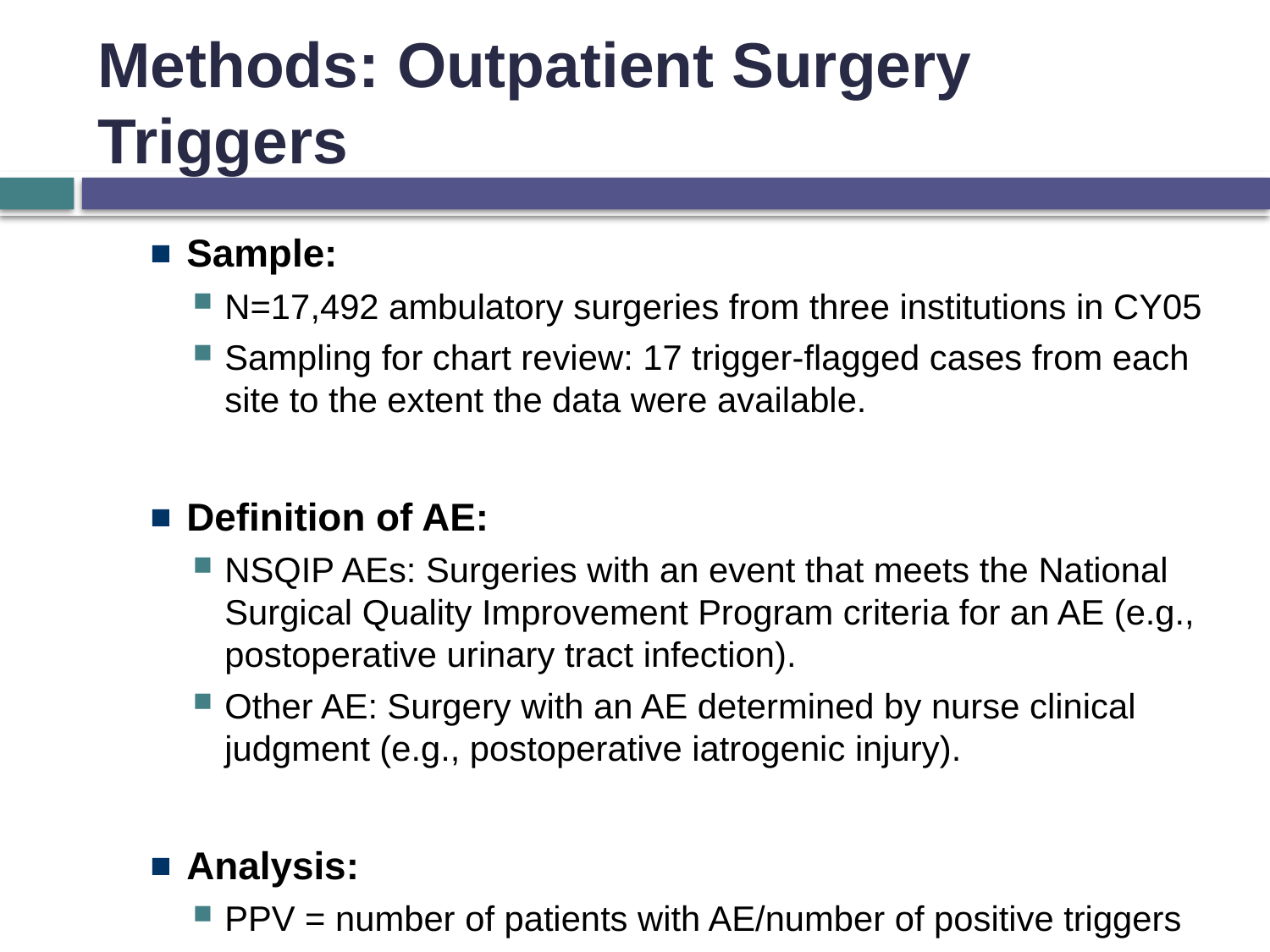

# Methods: Outpatient Surgery Triggers
Sample:
N=17,492 ambulatory surgeries from three institutions in CY05
Sampling for chart review: 17 trigger-flagged cases from each site to the extent the data were available.

Definition of AE:
NSQIP AEs: Surgeries with an event that meets the National Surgical Quality Improvement Program criteria for an AE (e.g., postoperative urinary tract infection).
Other AE: Surgery with an AE determined by nurse clinical judgment (e.g., postoperative iatrogenic injury).

Analysis:
PPV = number of patients with AE/number of positive triggers